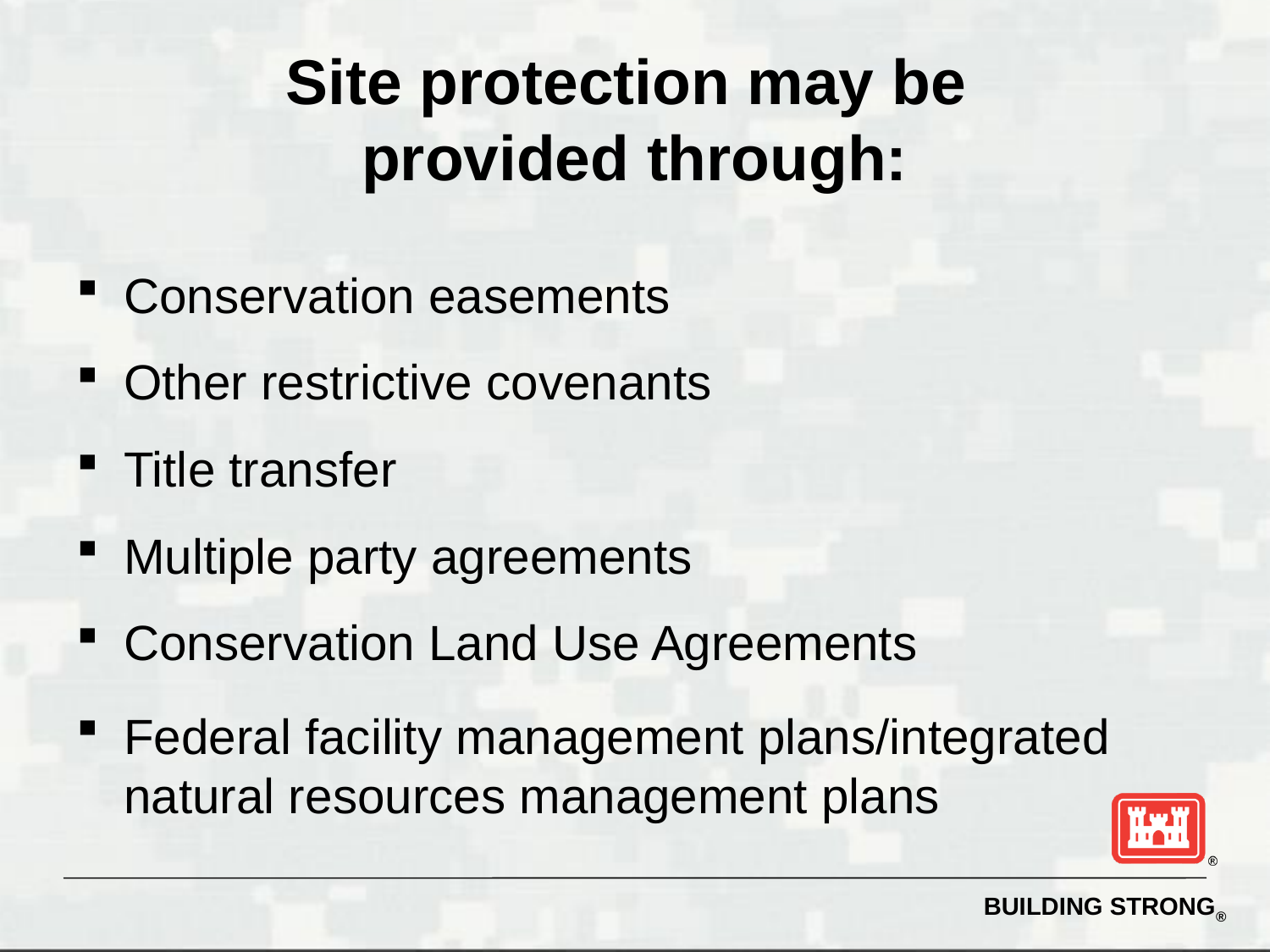

# Site protection may be provided through:
Conservation easements

Other restrictive covenants

Title transfer

Multiple party agreements

Conservation Land Use Agreements

Federal facility management plans/integrated natural resources management plans